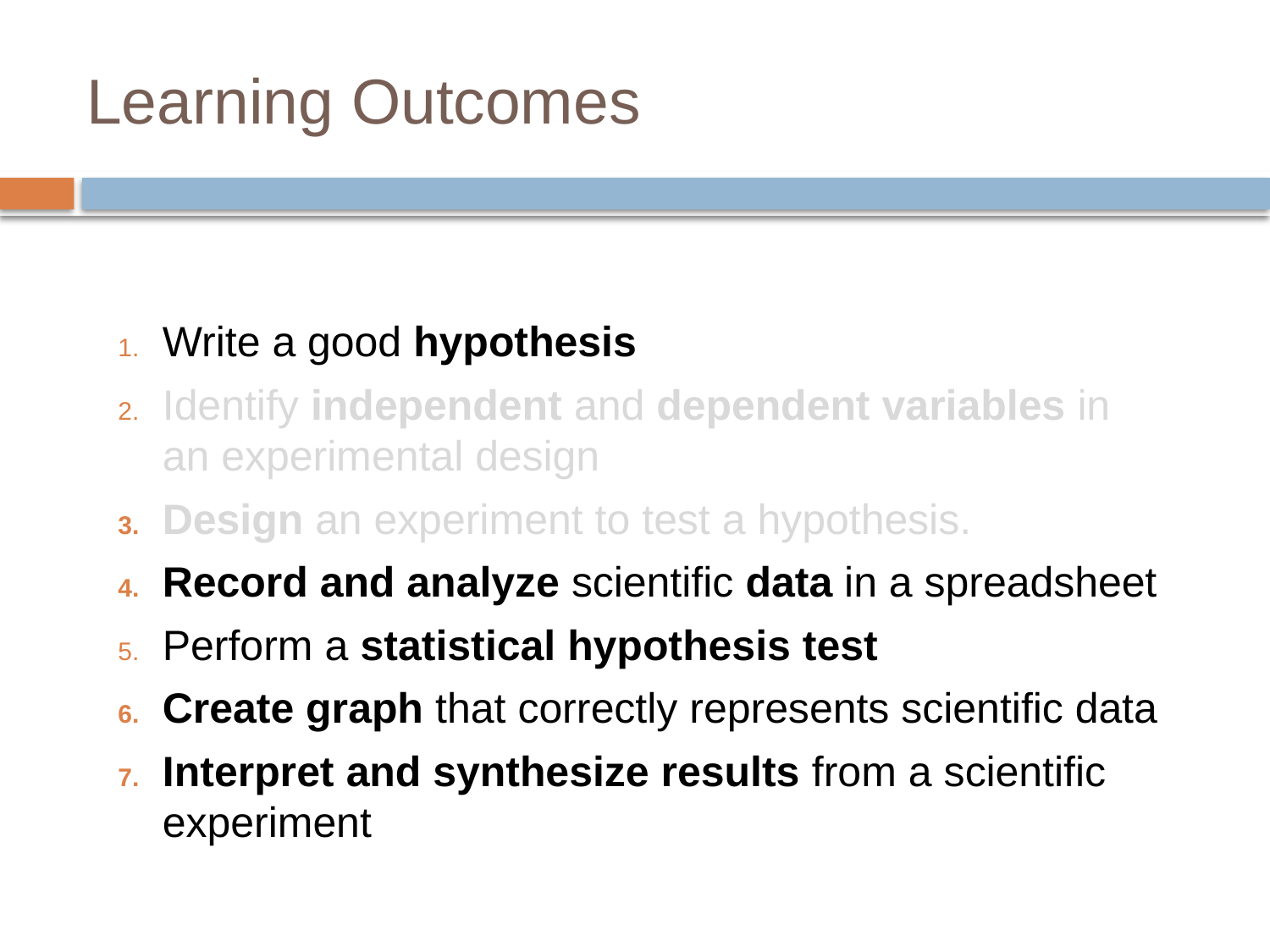

# Learning Outcomes
Write a good hypothesis
Identify independent and dependent variables in an experimental design
Design an experiment to test a hypothesis.
Record and analyze scientific data in a spreadsheet
Perform a statistical hypothesis test
Create graph that correctly represents scientific data
Interpret and synthesize results from a scientific experiment